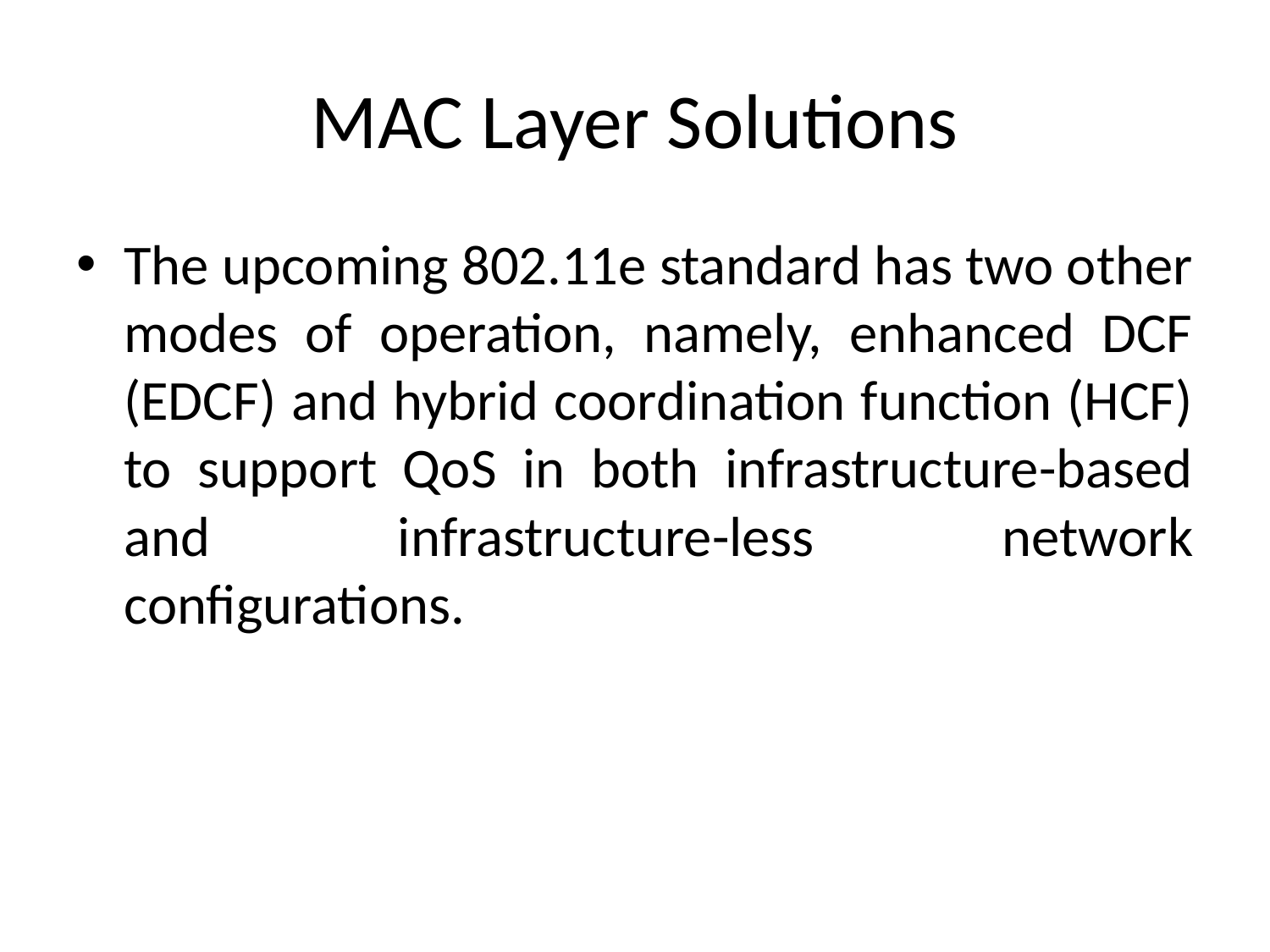

# MAC Layer Solutions
The upcoming 802.11e standard has two other modes of operation, namely, enhanced DCF (EDCF) and hybrid coordination function (HCF) to support QoS in both infrastructure-based and infrastructure-less network configurations.